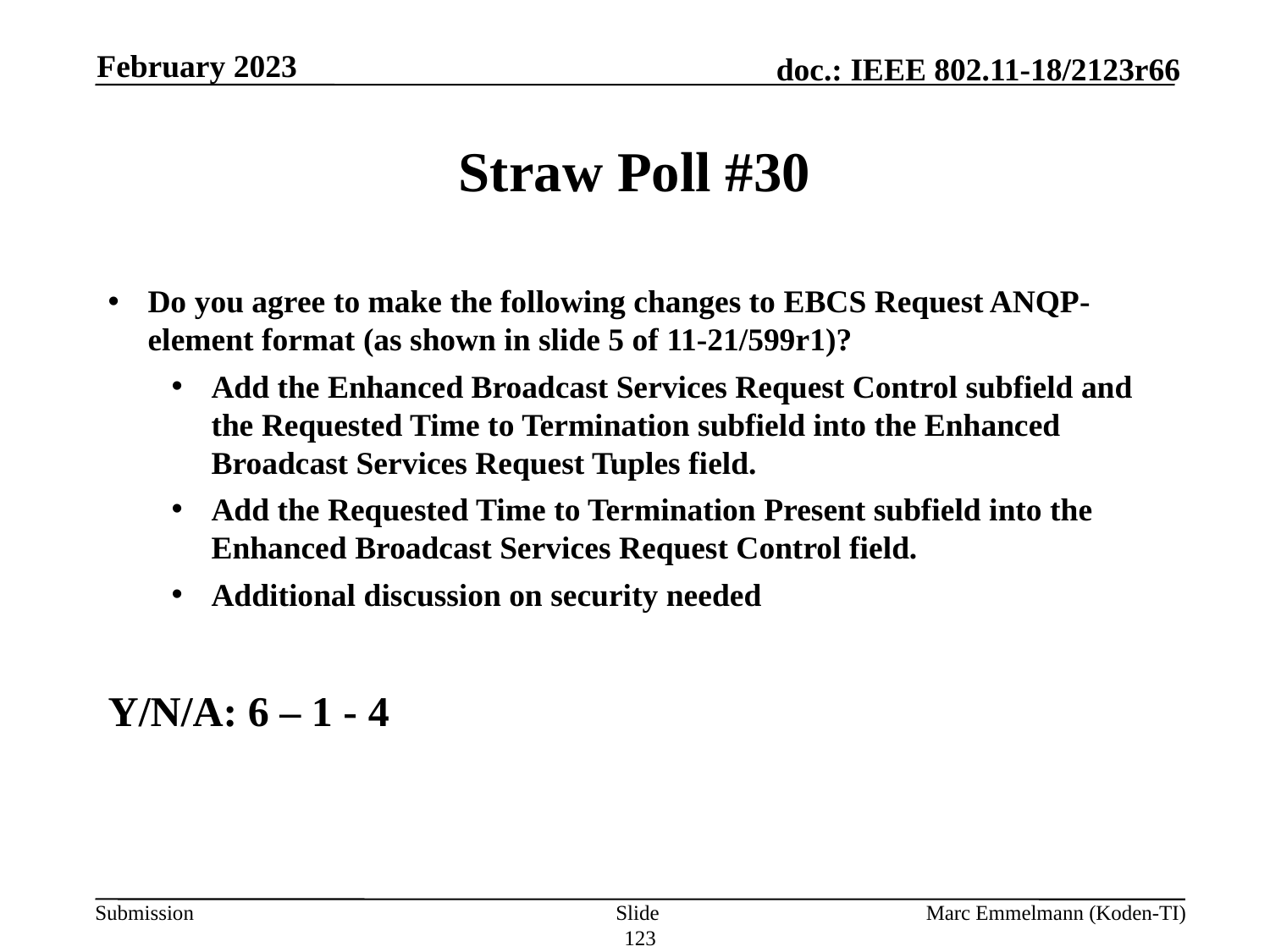

February 2023
# Straw Poll #30
Do you agree to make the following changes to EBCS Request ANQP-element format (as shown in slide 5 of 11-21/599r1)?
Add the Enhanced Broadcast Services Request Control subfield and the Requested Time to Termination subfield into the Enhanced Broadcast Services Request Tuples field.
Add the Requested Time to Termination Present subfield into the Enhanced Broadcast Services Request Control field.
Additional discussion on security needed

Y/N/A: 6 – 1 - 4

Slide 123
Marc Emmelmann (Koden-TI)